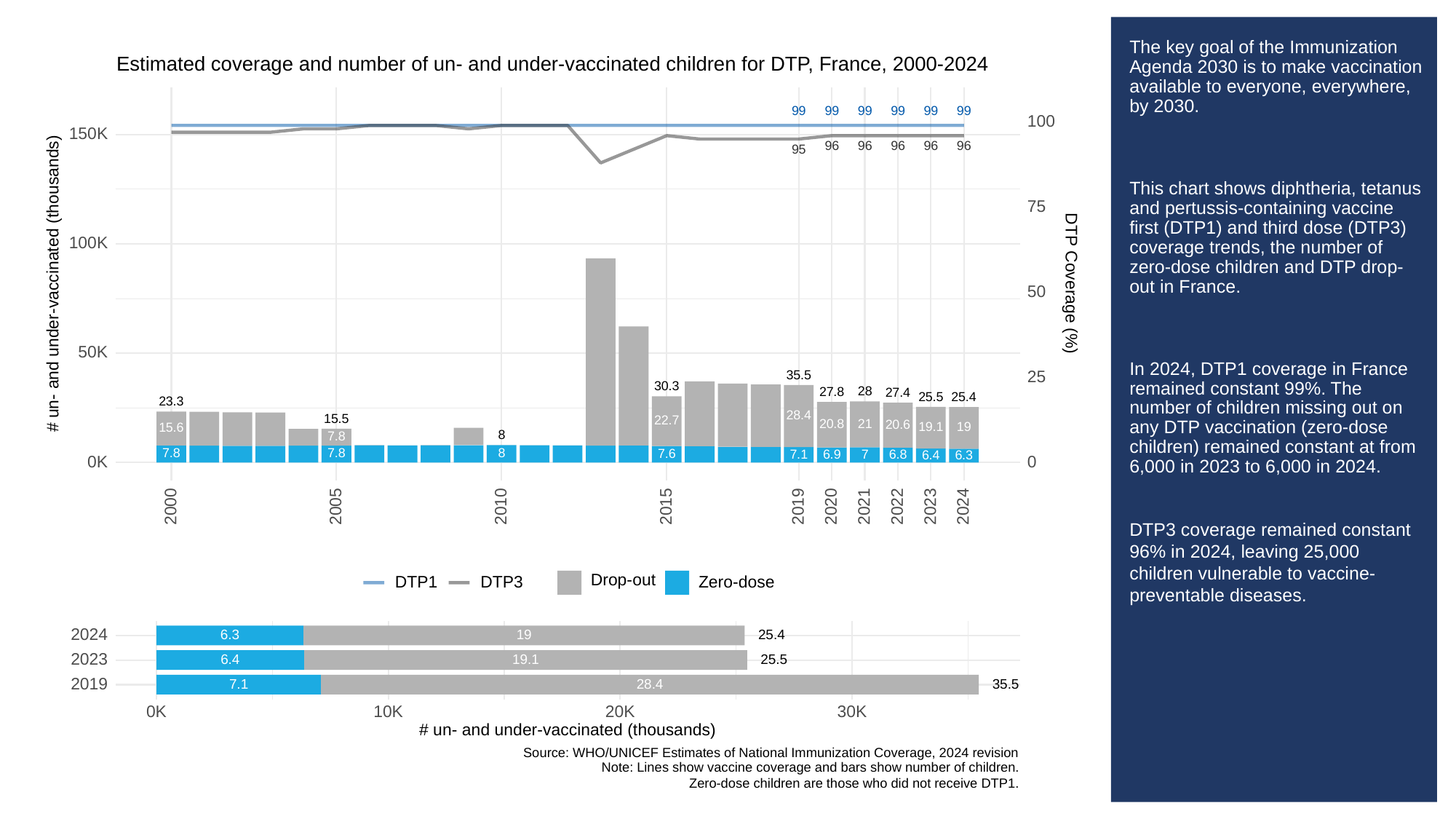

# The key goal of the Immunization Agenda 2030 is to make vaccination available to everyone, everywhere, by 2030.

This chart shows diphtheria, tetanus and pertussis-containing vaccine first (DTP1) and third dose (DTP3) coverage trends, the number of zero-dose children and DTP drop-out in France.

In 2024, DTP1 coverage in France remained constant 99%. The number of children missing out on any DTP vaccination (zero-dose children) remained constant at from 6,000 in 2023 to 6,000 in 2024.

DTP3 coverage remained constant 96% in 2024, leaving 25,000 children vulnerable to vaccine-preventable diseases.

Estimated coverage and number of un- and under-vaccinated children for DTP, France, 2000-2024

99
99
99
99
99
99
100

150K

96
96
96
96
96
95

75
100K

# un- and under-vaccinated (thousands)
DTP Coverage (%)
50

50K

35.5
25

30.3

28
27.8
27.4
25.5
25.4

23.3

28.4

15.5
22.7
21
20.8
20.6
19.1
19
15.6

8
7.8

8
7.8
7.8
7.6
7.1
6.9
6.8
7
6.4
6.3
0K
0

2023
2000
2005
2010
2015
2019
2020
2021
2022
2024

Drop-out
DTP3
Zero-dose
DTP1

2024
6.3
19
25.4

2023
6.4
19.1
25.5

2019
35.5
28.4
7.1

30K
0K
10K
20K
# un- and under-vaccinated (thousands)
Source: WHO/UNICEF Estimates of National Immunization Coverage, 2024 revision
Note: Lines show vaccine coverage and bars show number of children.
Zero-dose children are those who did not receive DTP1.